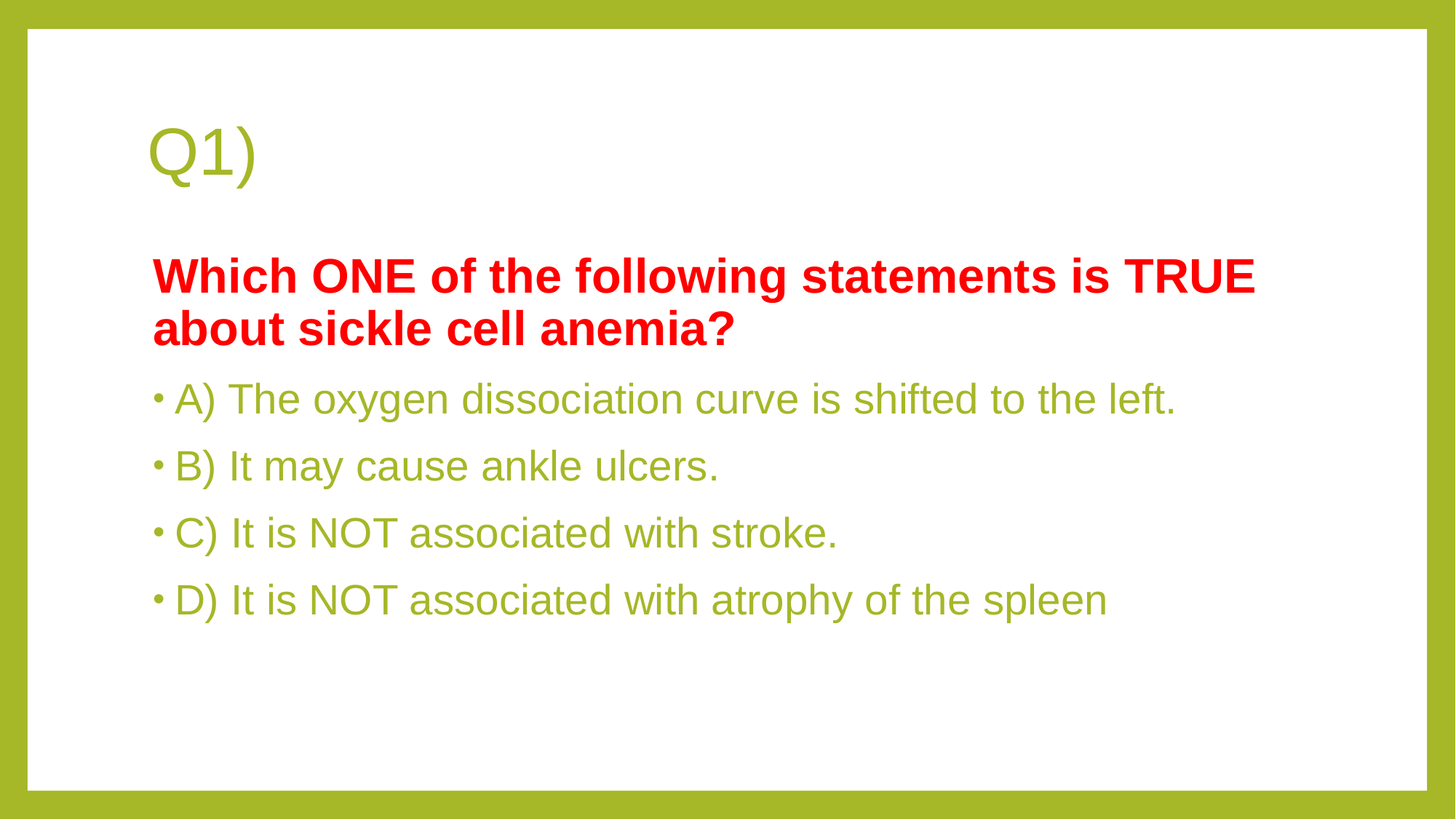

# Q1)
Which ONE of the following statements is TRUE about sickle cell anemia?
A) The oxygen dissociation curve is shifted to the left.
B) It may cause ankle ulcers.
C) It is NOT associated with stroke.
D) It is NOT associated with atrophy of the spleen